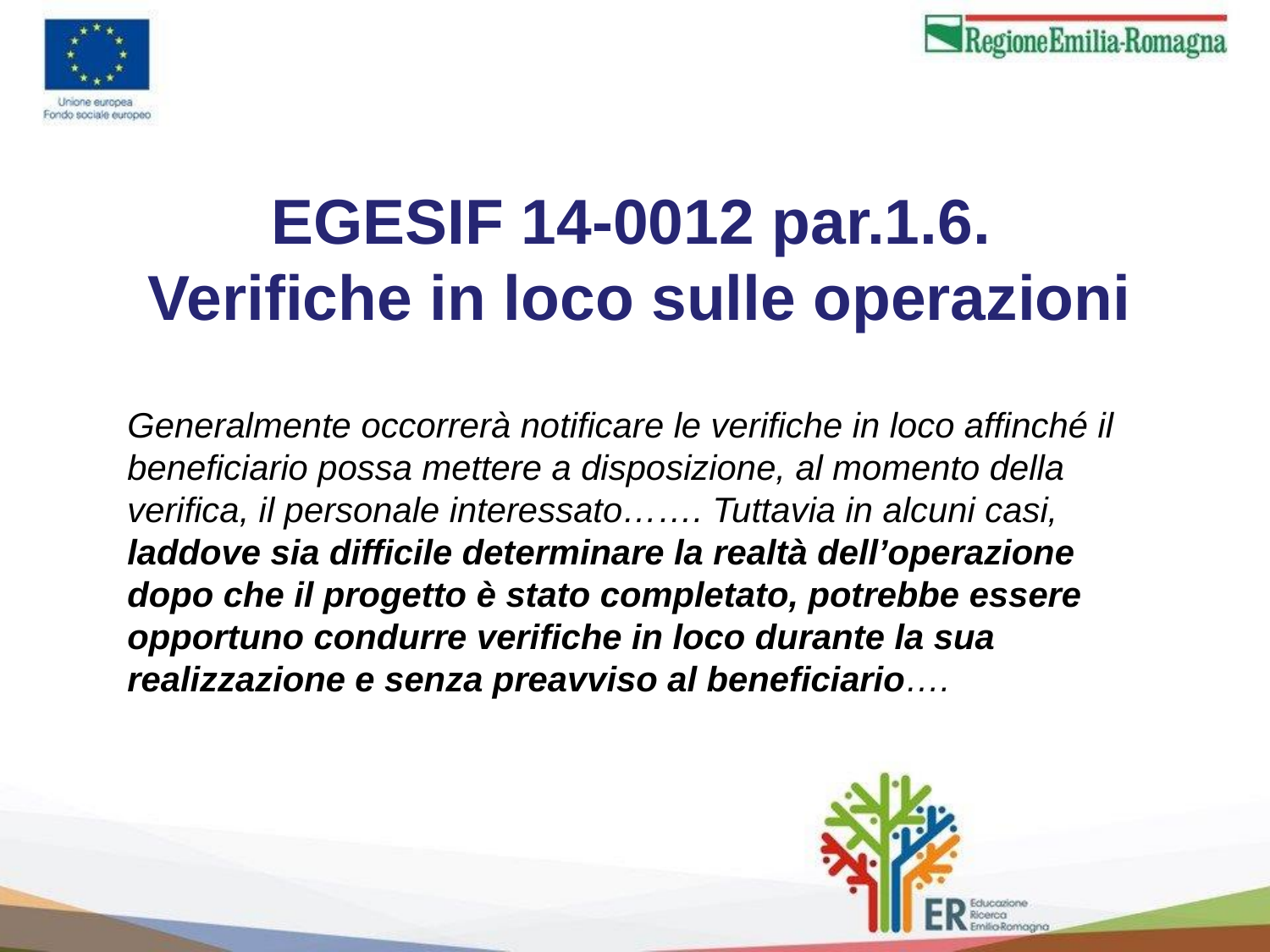

# EGESIF 14-0012 par.1.6. Verifiche in loco sulle operazioni
Generalmente occorrerà notificare le verifiche in loco affinché il beneficiario possa mettere a disposizione, al momento della verifica, il personale interessato……. Tuttavia in alcuni casi, laddove sia difficile determinare la realtà dell’operazione dopo che il progetto è stato completato, potrebbe essere opportuno condurre verifiche in loco durante la sua realizzazione e senza preavviso al beneficiario….